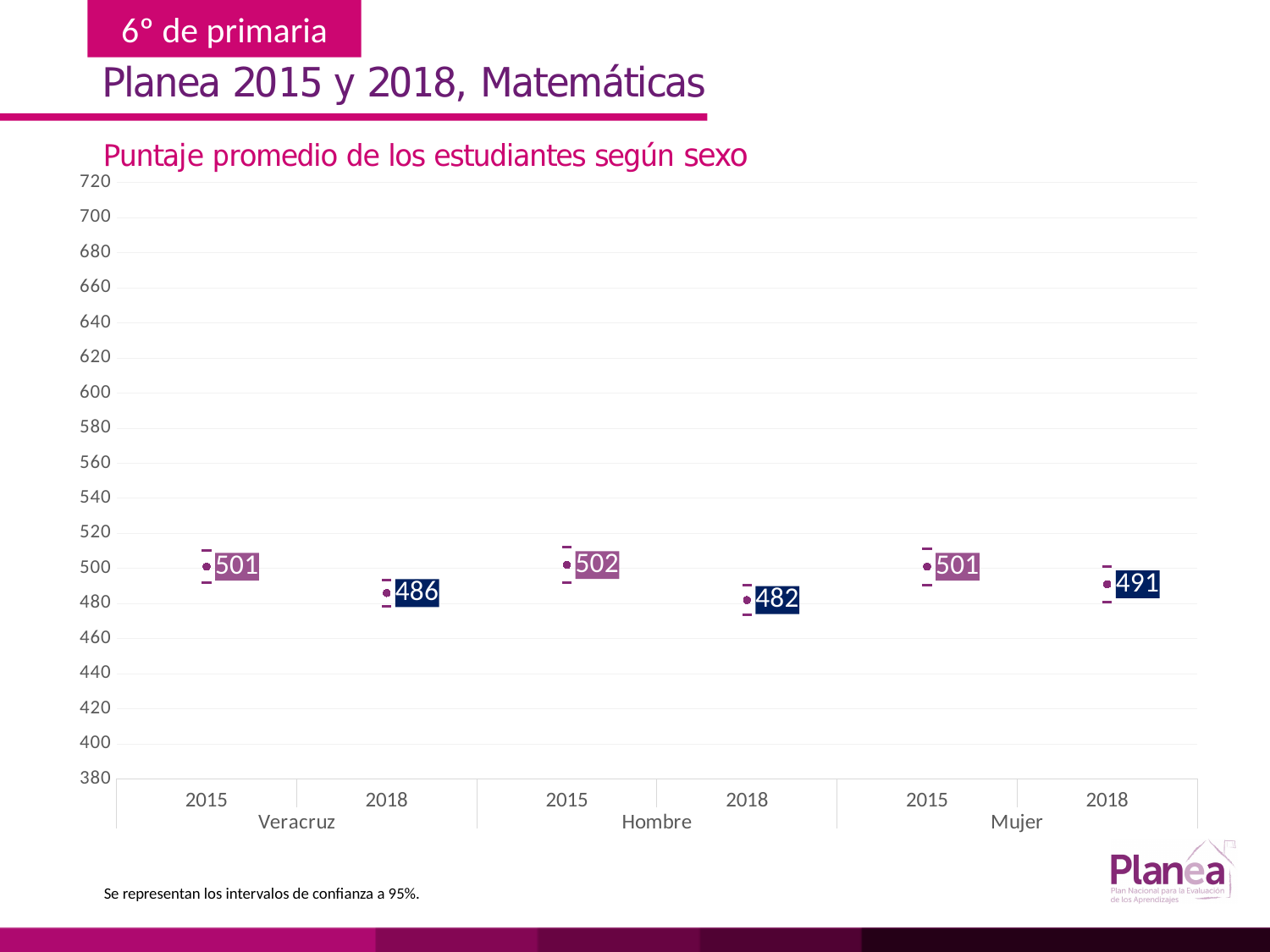

Planea 2015 y 2018, Matemáticas

Puntaje promedio de los estudiantes según sexo

### Chart

| Category |  |  |  |
|---|---|---|---|
| 2015 | 491.846 | 510.154 | 501.0 |
| 2018 | 478.637 | 493.363 | 486.0 |
| 2015 | 491.851 | 512.149 | 502.0 |
| 2018 | 473.642 | 490.358 | 482.0 |
| 2015 | 490.652 | 511.348 | 501.0 |
| 2018 | 480.851 | 501.149 | 491.0 |
Se representan los intervalos de confianza a 95%.